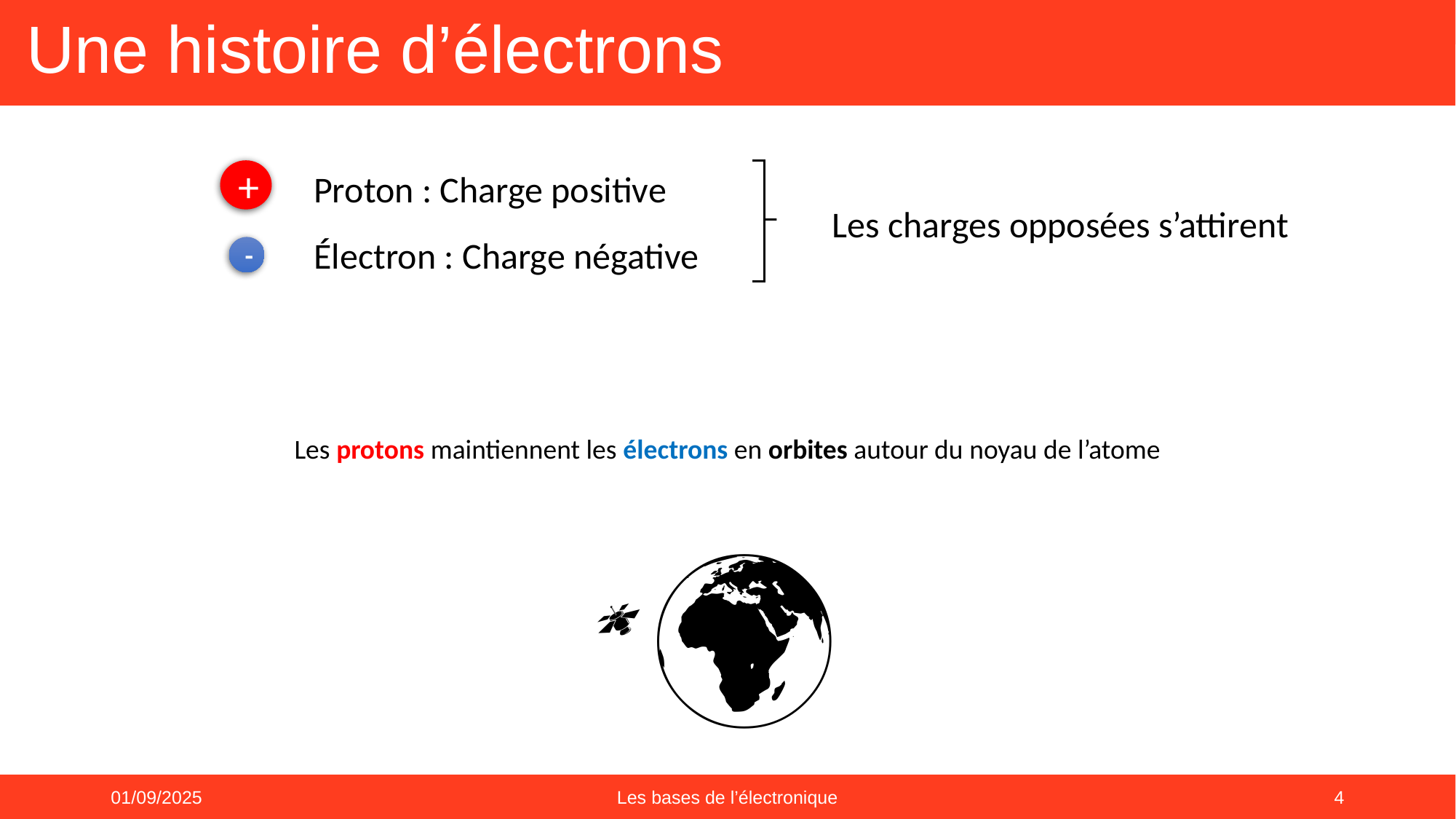

# Une histoire d’électrons
+

Les charges opposées s’attirent
Proton : Charge positive
Électron : Charge négative
-
+
-
+
+
Les protons maintiennent les électrons en orbites autour du noyau de l’atome
🌍
🛰️
01/09/2025
Les bases de l’électronique
4